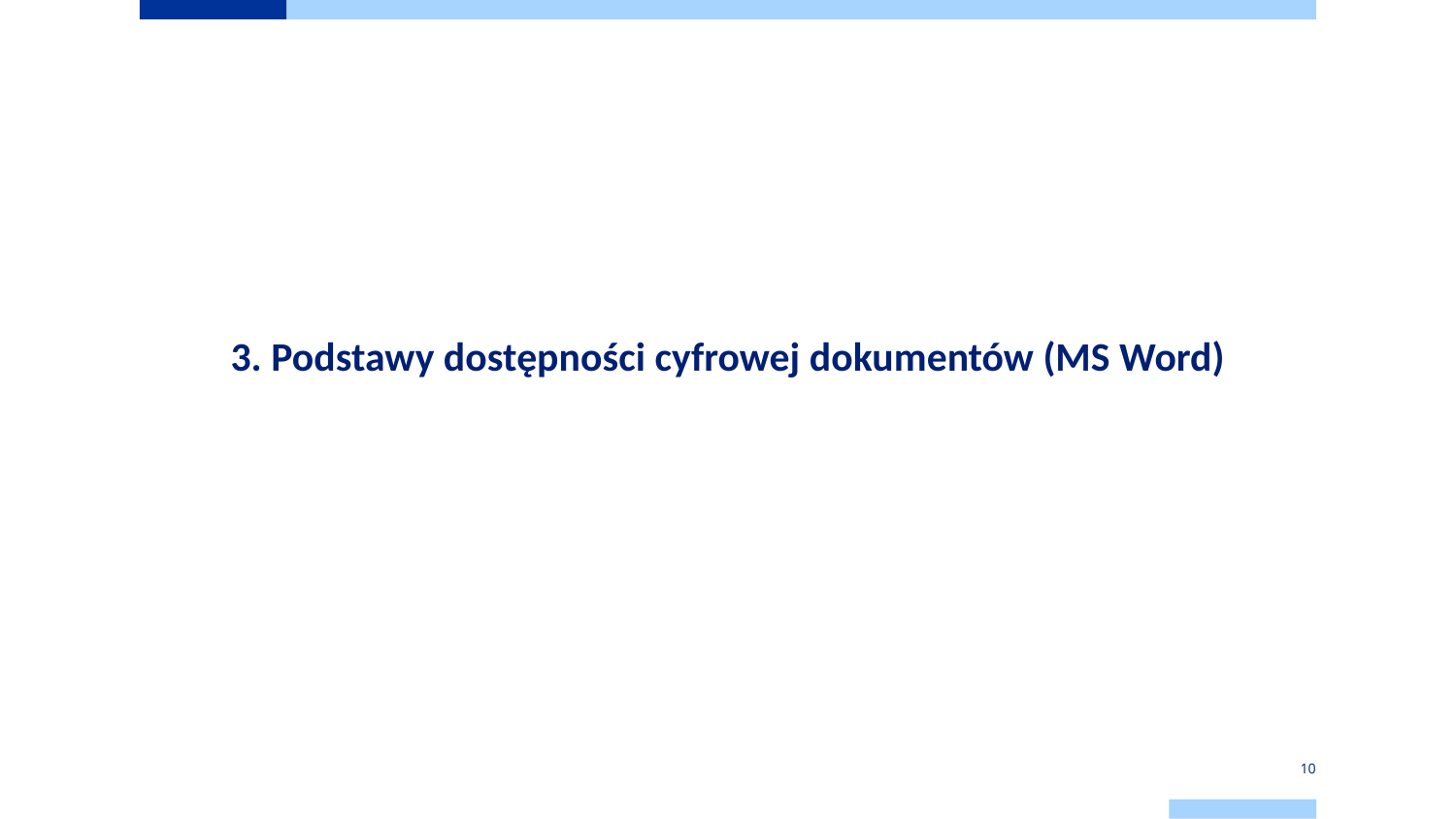

# 3. Podstawy dostępności cyfrowej dokumentów (MS Word)
10